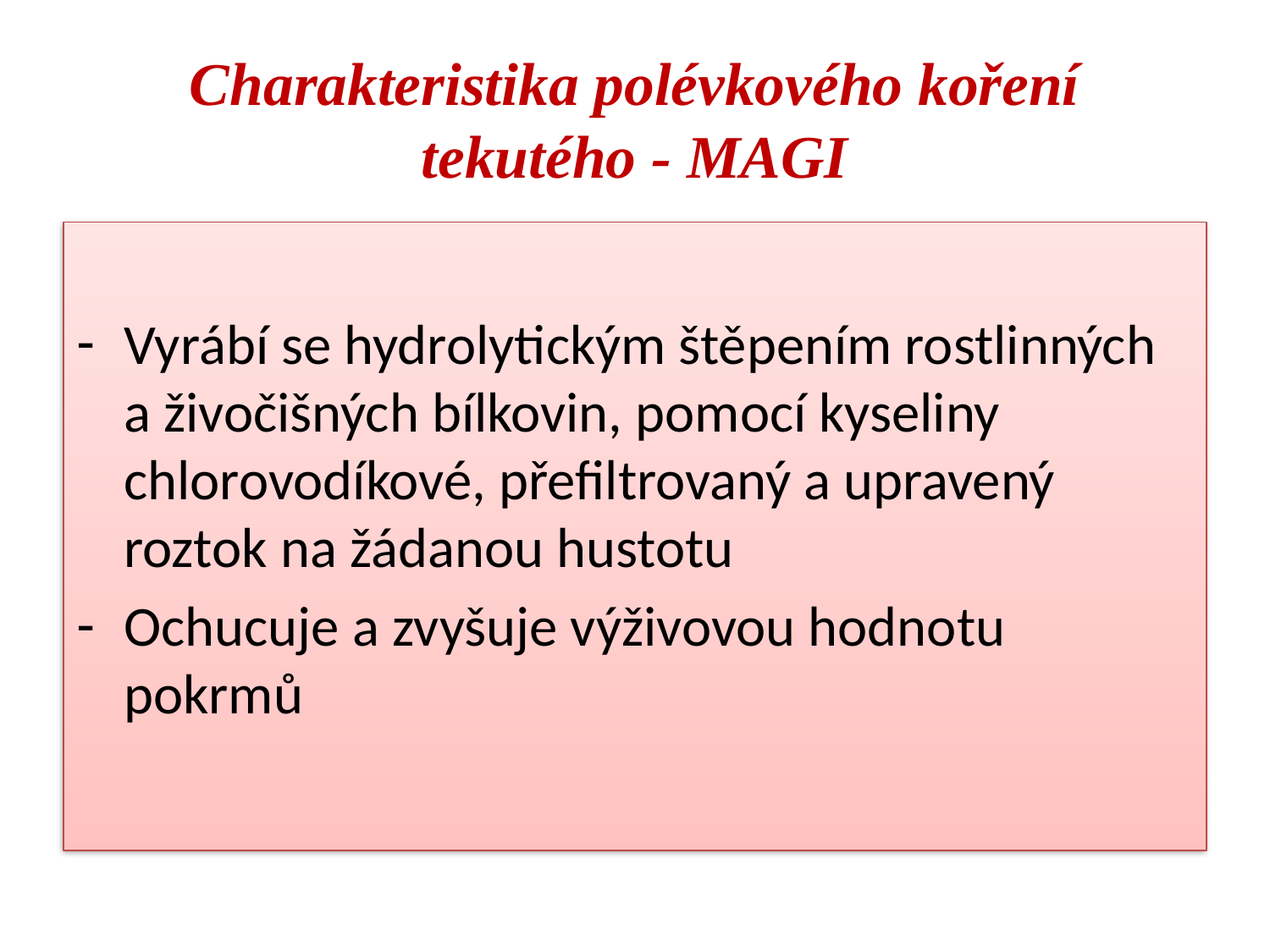

# Charakteristika polévkového koření tekutého - MAGI

Vyrábí se hydrolytickým štěpením rostlinných a živočišných bílkovin, pomocí kyseliny chlorovodíkové, přefiltrovaný a upravený roztok na žádanou hustotu
Ochucuje a zvyšuje výživovou hodnotu pokrmů